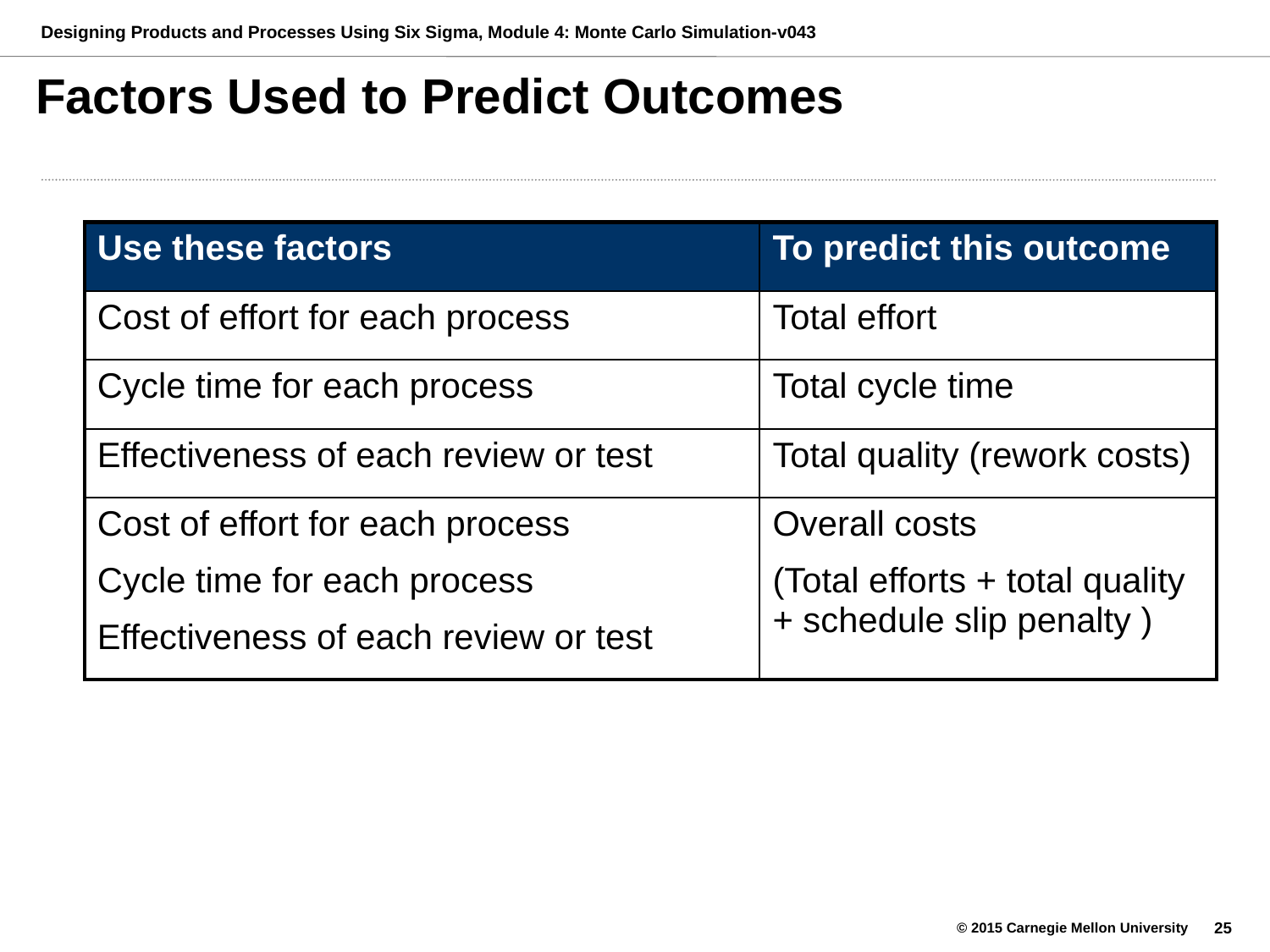

# Factors Used to Predict Outcomes
| Use these factors | To predict this outcome |
| --- | --- |
| Cost of effort for each process | Total effort |
| Cycle time for each process | Total cycle time |
| Effectiveness of each review or test | Total quality (rework costs) |
| Cost of effort for each process Cycle time for each process Effectiveness of each review or test | Overall costs (Total efforts + total quality + schedule slip penalty ) |